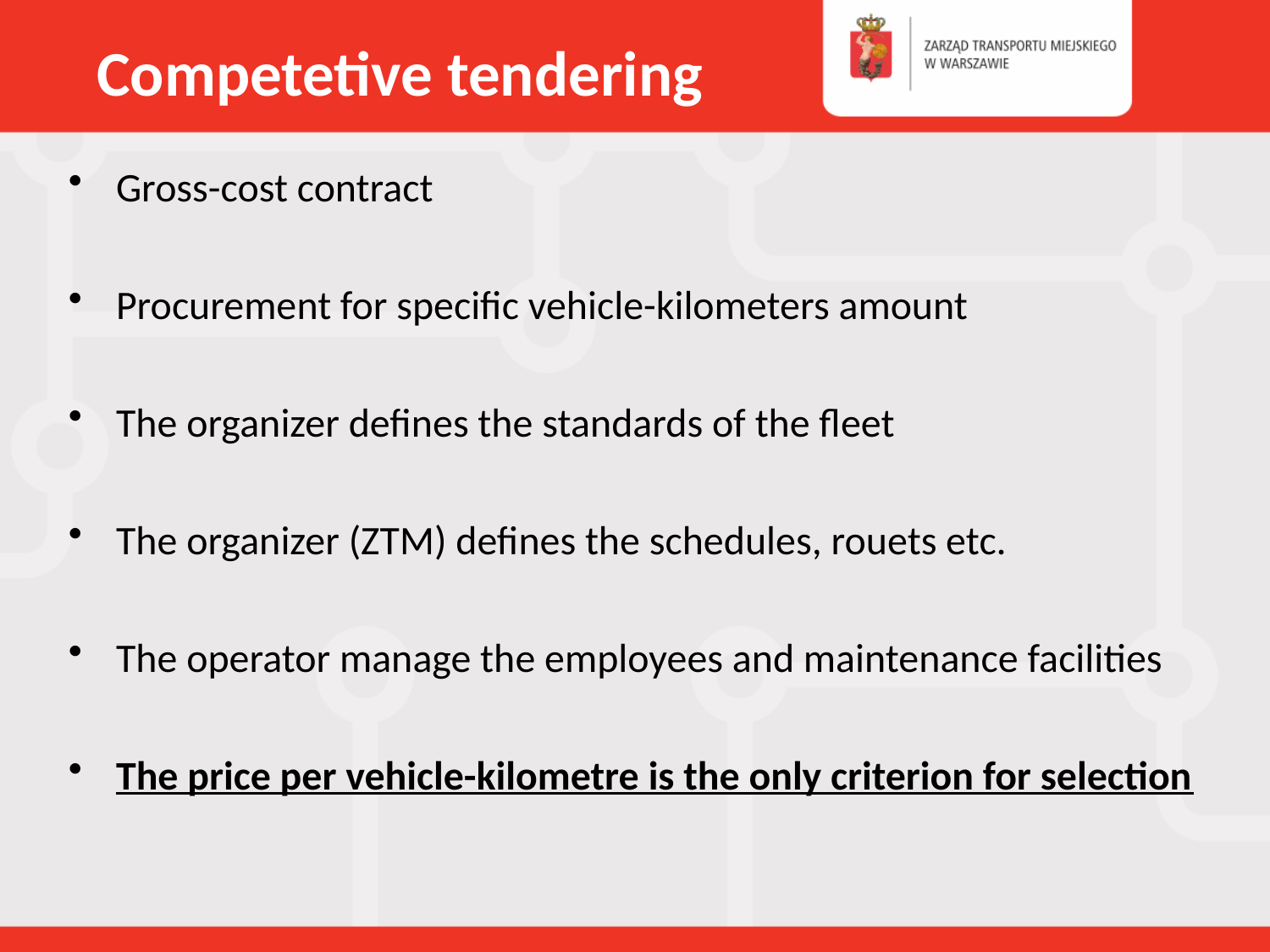

Competetive tendering
Gross-cost contract

Procurement for specific vehicle-kilometers amount

The organizer defines the standards of the fleet

The organizer (ZTM) defines the schedules, rouets etc.

The operator manage the employees and maintenance facilities

The price per vehicle-kilometre is the only criterion for selection

### Chart

| Category |
|---|

### Chart

| Category |
|---|